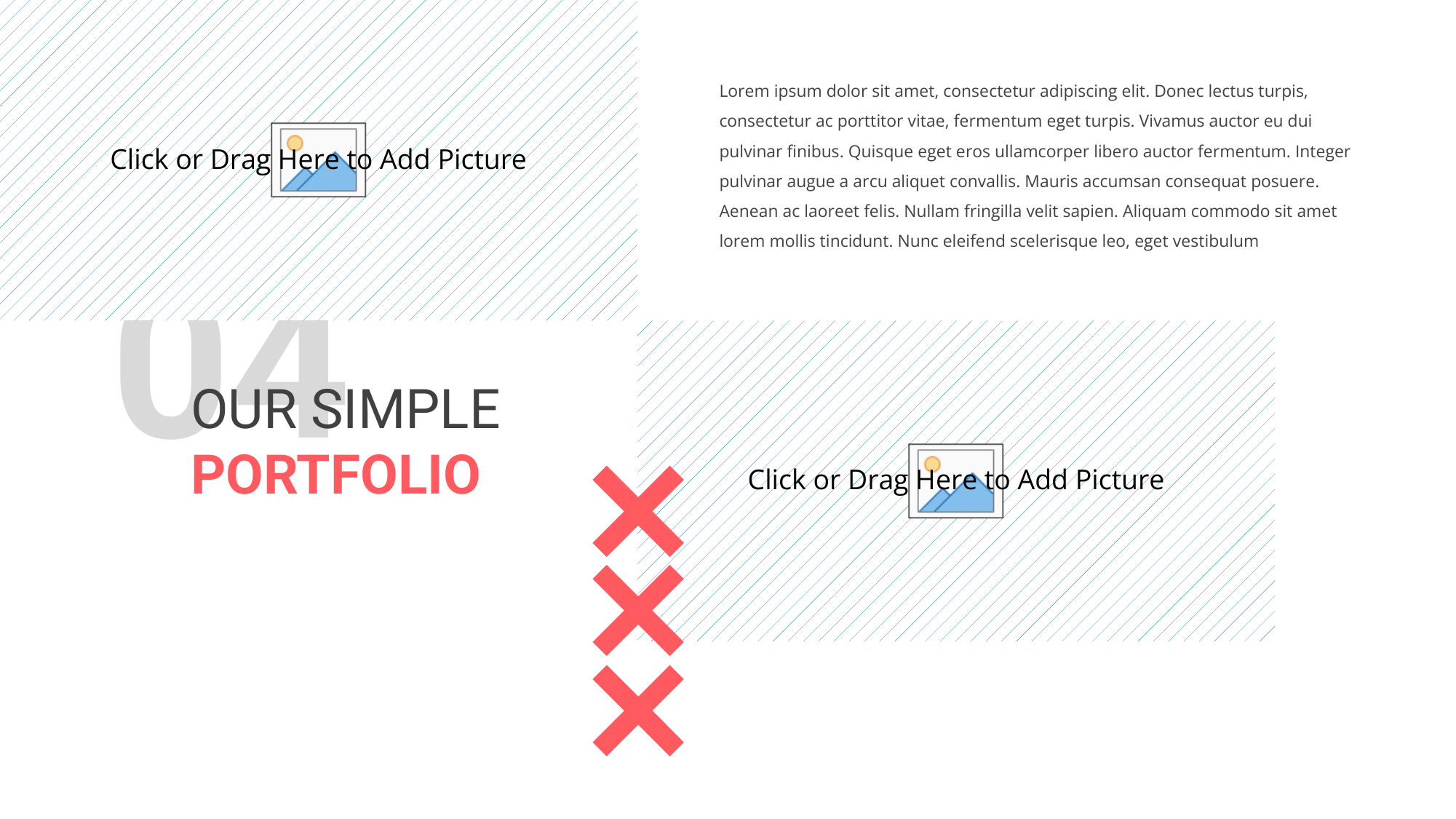

Lorem ipsum dolor sit amet, consectetur adipiscing elit. Donec lectus turpis, consectetur ac porttitor vitae, fermentum eget turpis. Vivamus auctor eu dui pulvinar finibus. Quisque eget eros ullamcorper libero auctor fermentum. Integer pulvinar augue a arcu aliquet convallis. Mauris accumsan consequat posuere. Aenean ac laoreet felis. Nullam fringilla velit sapien. Aliquam commodo sit amet lorem mollis tincidunt. Nunc eleifend scelerisque leo, eget vestibulum
04

OUR SIMPLE PORTFOLIO